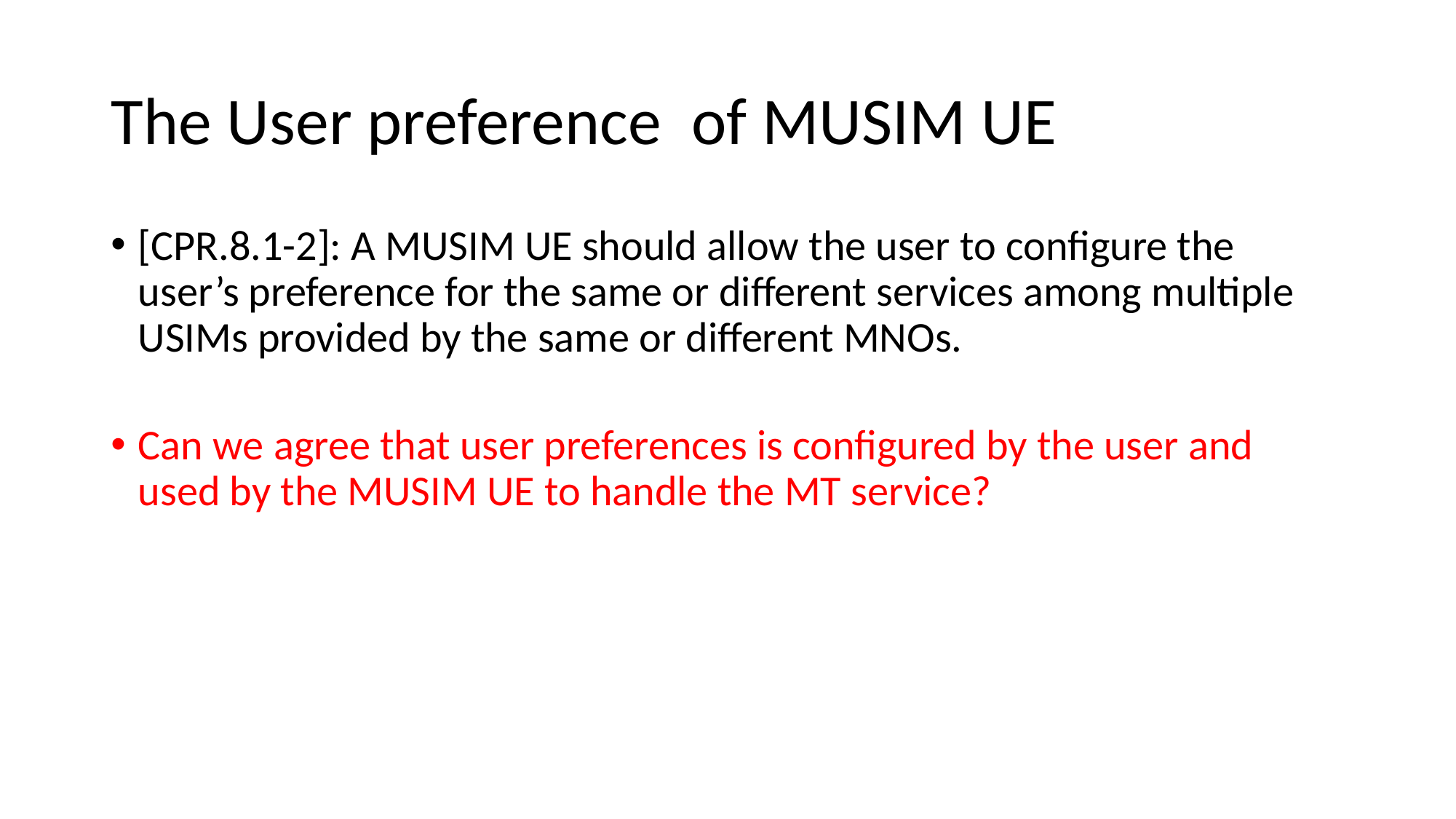

# The User preference  of MUSIM UE
[CPR.8.1-2]: A MUSIM UE should allow the user to configure the user’s preference for the same or different services among multiple USIMs provided by the same or different MNOs.

Can we agree that user preferences is configured by the user and used by the MUSIM UE to handle the MT service?